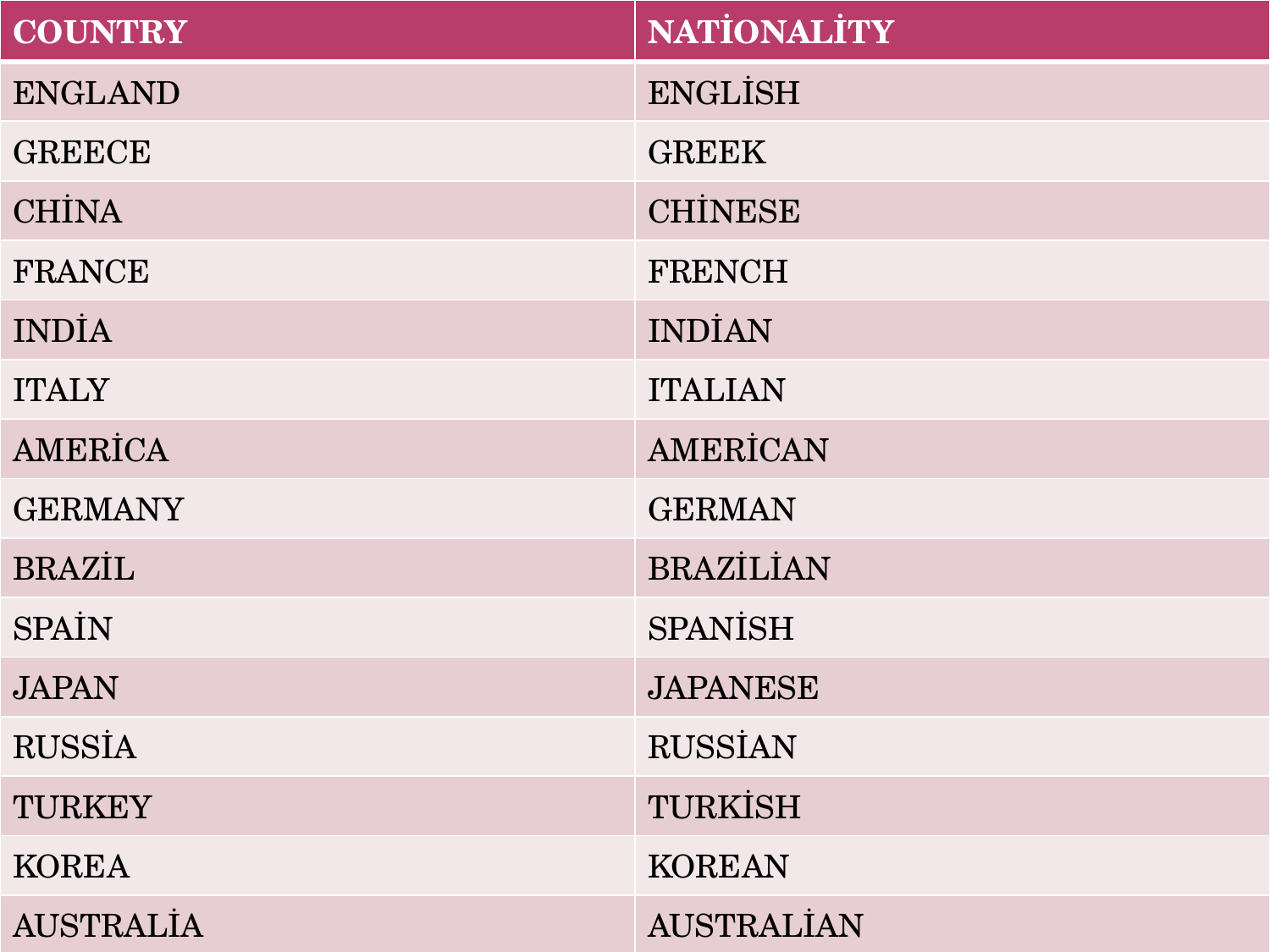

| COUNTRY | NATİONALİTY |
| --- | --- |
| ENGLAND | ENGLİSH |
| GREECE | GREEK |
| CHİNA | CHİNESE |
| FRANCE | FRENCH |
| INDİA | INDİAN |
| ITALY | ITALIAN |
| AMERİCA | AMERİCAN |
| GERMANY | GERMAN |
| BRAZİL | BRAZİLİAN |
| SPAİN | SPANİSH |
| JAPAN | JAPANESE |
| RUSSİA | RUSSİAN |
| TURKEY | TURKİSH |
| KOREA | KOREAN |
| AUSTRALİA | AUSTRALİAN |